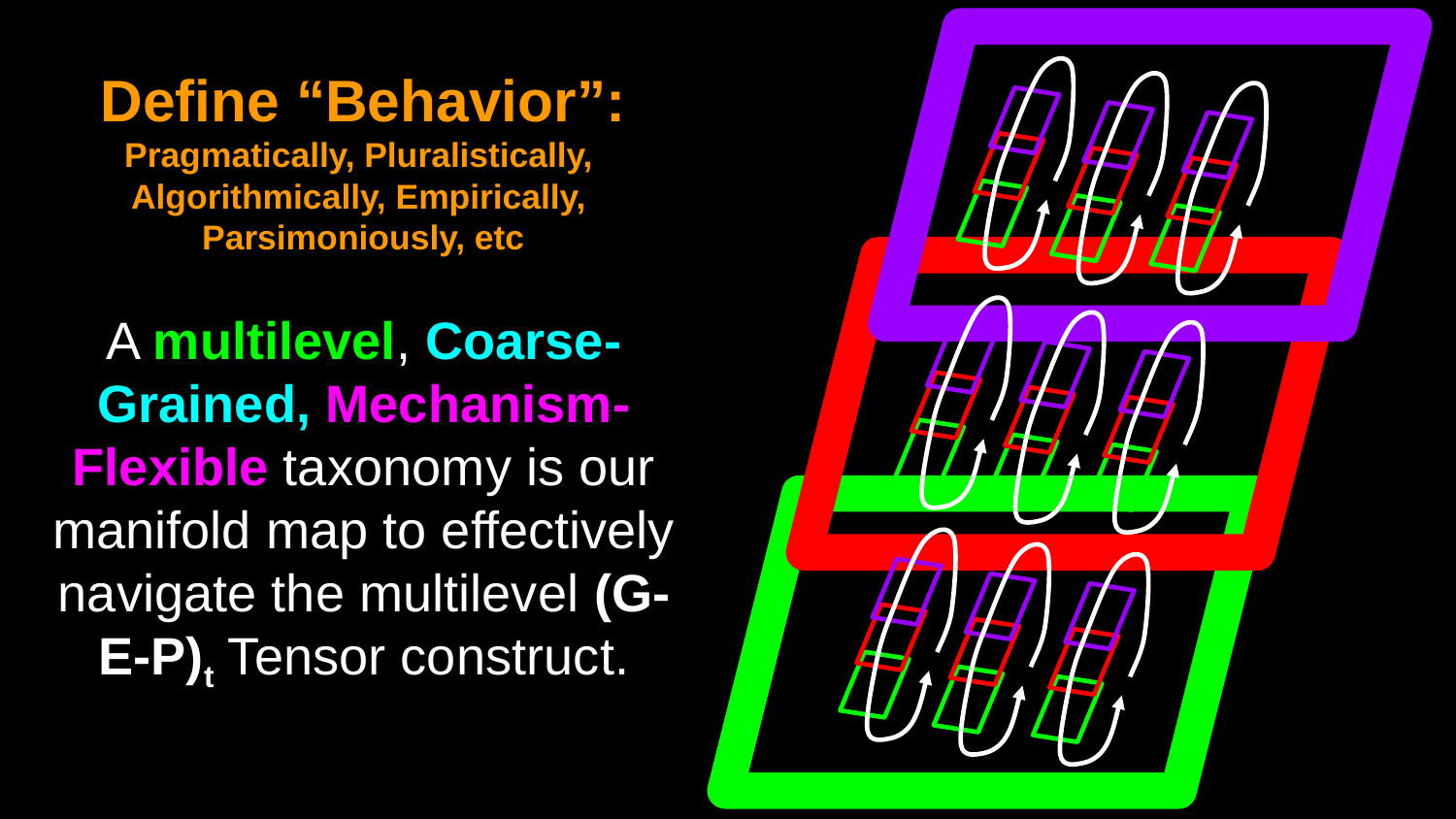

Define “Behavior”:
Pragmatically, Pluralistically,
Algorithmically, Empirically,
Parsimoniously, etc

A multilevel, Coarse-Grained, Mechanism-Flexible taxonomy is our manifold map to effectively navigate the multilevel (G-E-P)t Tensor construct.